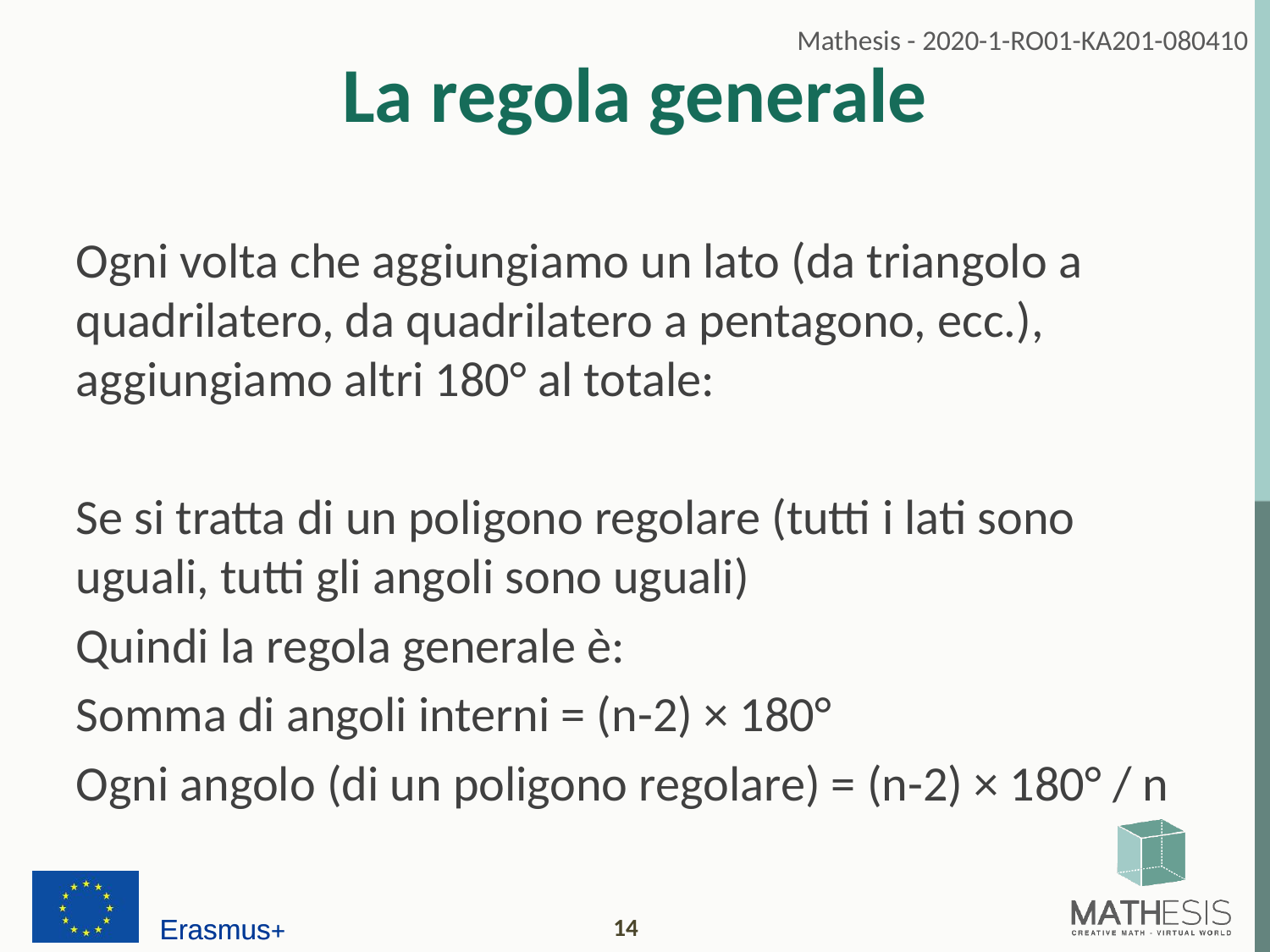

# La regola generale
Ogni volta che aggiungiamo un lato (da triangolo a quadrilatero, da quadrilatero a pentagono, ecc.), aggiungiamo altri 180° al totale:

Se si tratta di un poligono regolare (tutti i lati sono uguali, tutti gli angoli sono uguali)
Quindi la regola generale è:
Somma di angoli interni = (n-2) × 180°
Ogni angolo (di un poligono regolare) = (n-2) × 180° / n